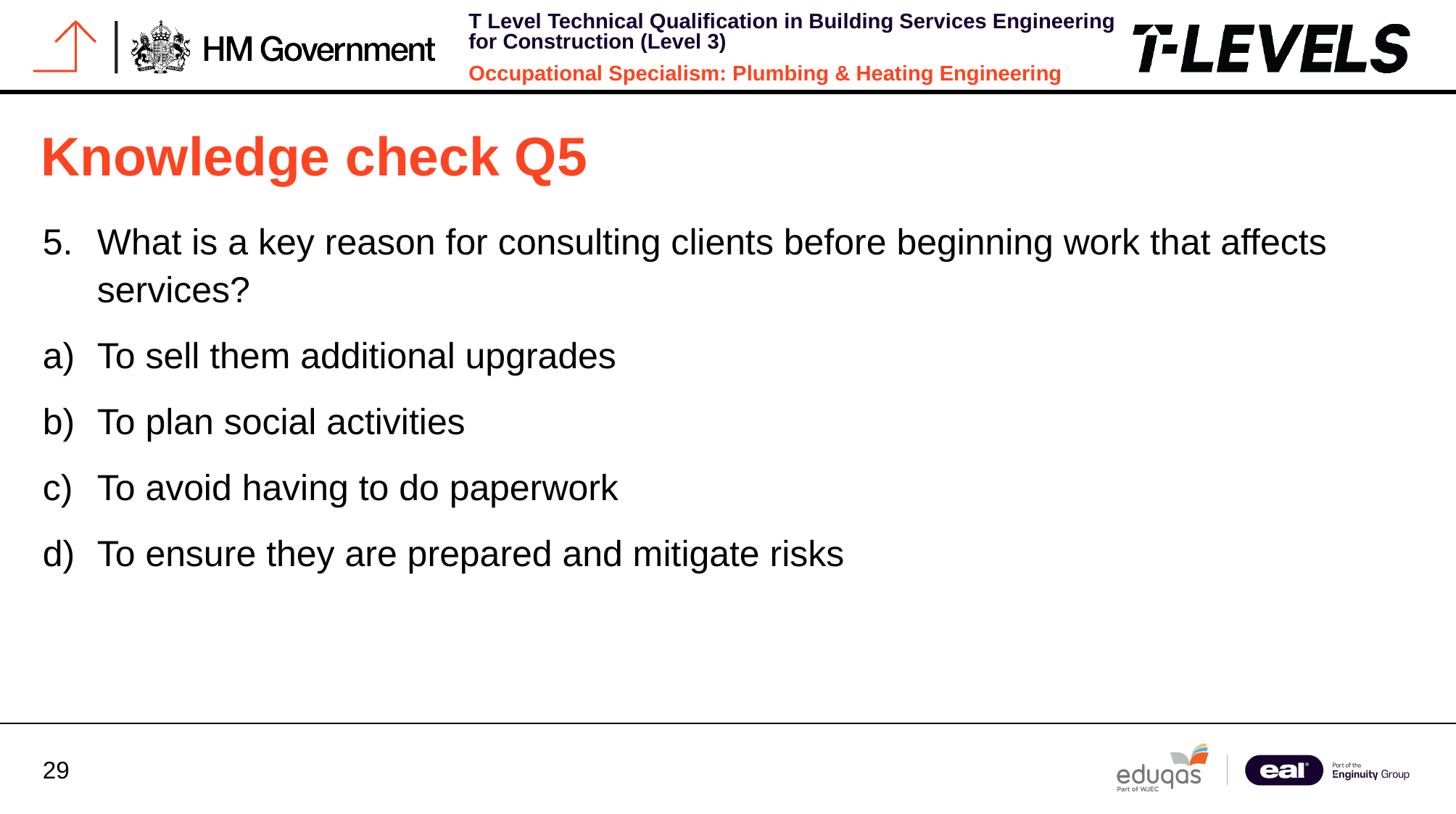

# Knowledge check Q5
What is a key reason for consulting clients before beginning work that affects services?
To sell them additional upgrades
To plan social activities
To avoid having to do paperwork
To ensure they are prepared and mitigate risks